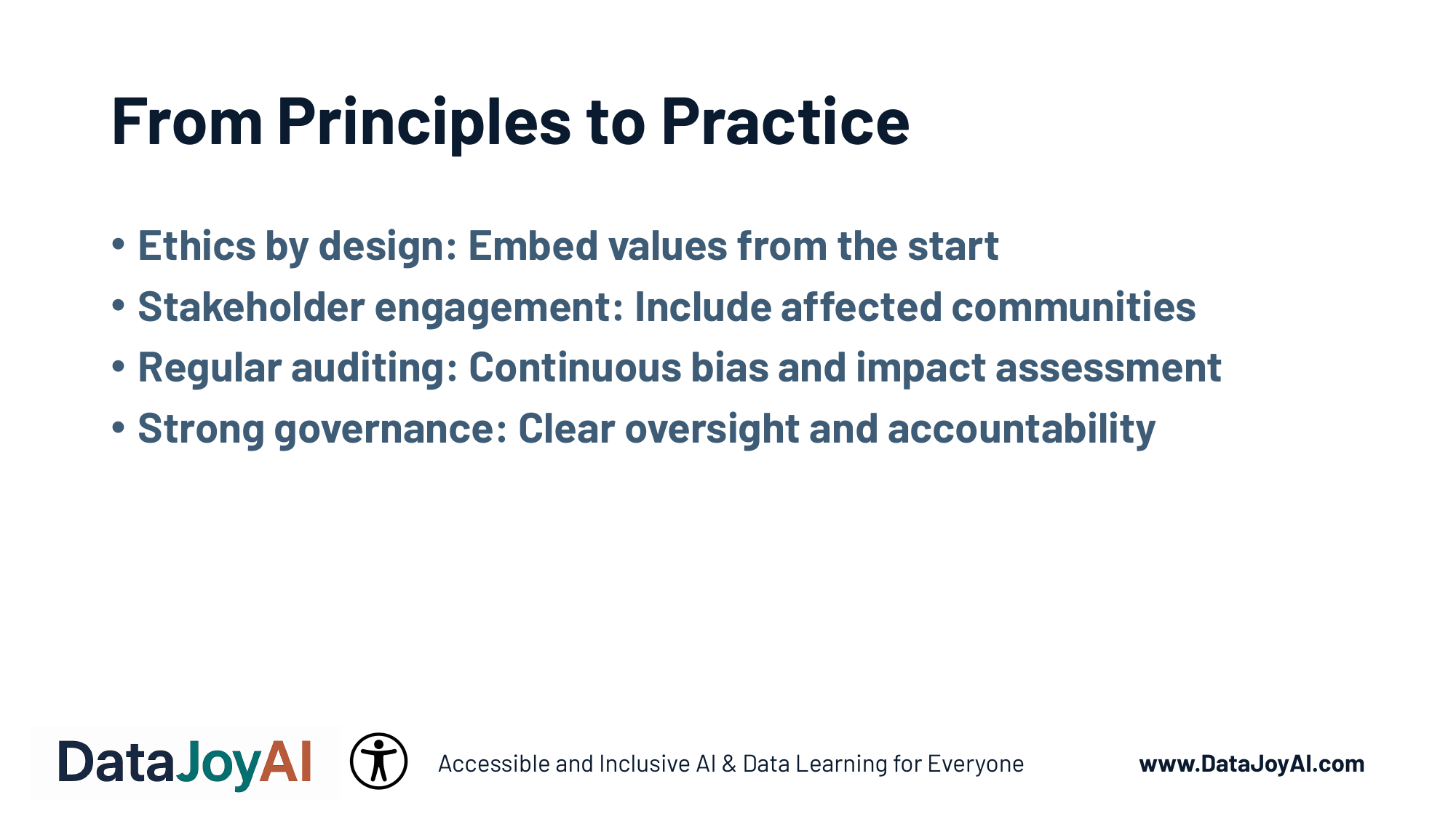

# From Principles to Practice
Ethics by design: Embed values from the start
Stakeholder engagement: Include affected communities
Regular auditing: Continuous bias and impact assessment
Strong governance: Clear oversight and accountability